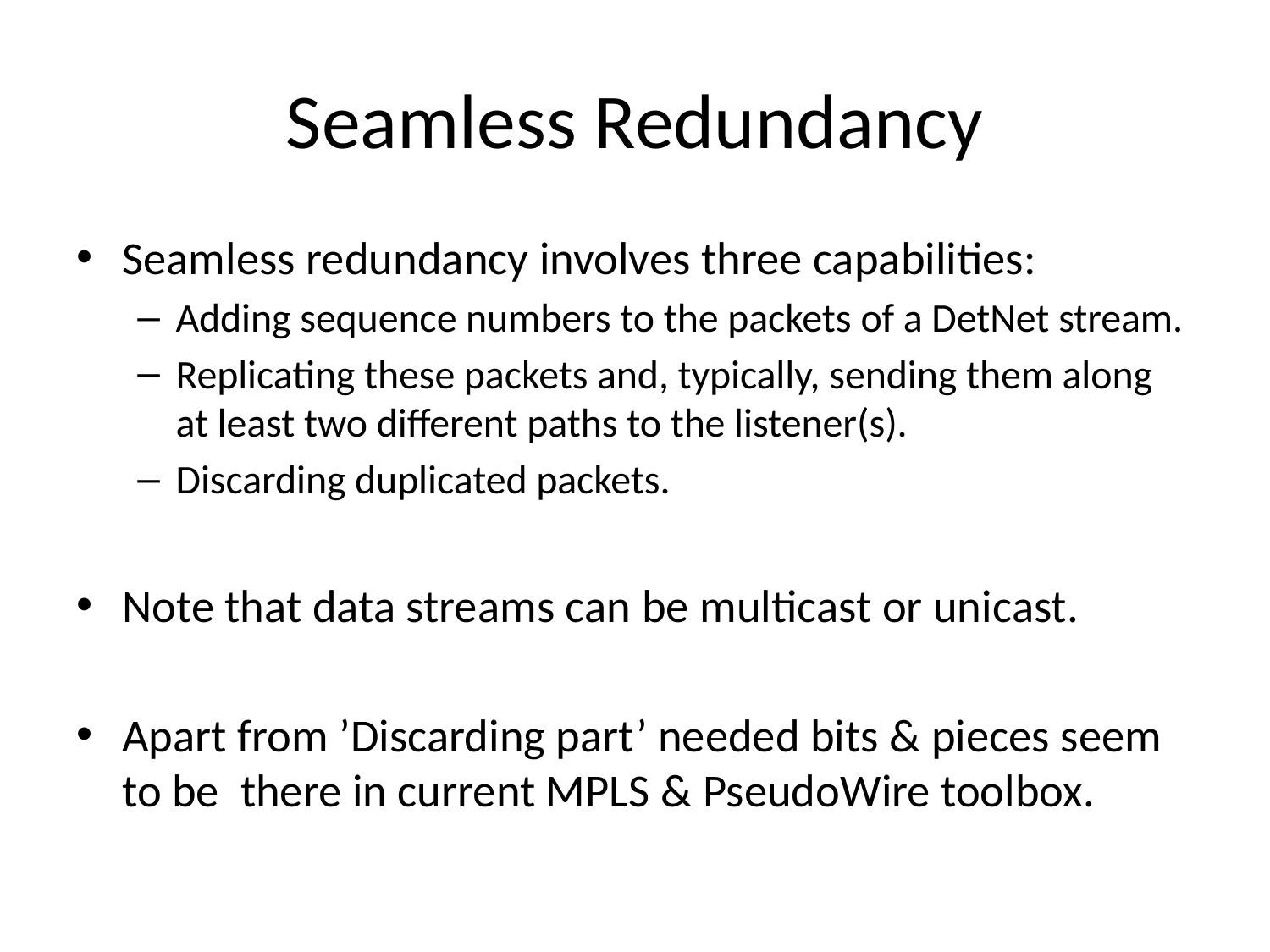

# Seamless Redundancy
Seamless redundancy involves three capabilities:
Adding sequence numbers to the packets of a DetNet stream.
Replicating these packets and, typically, sending them along at least two different paths to the listener(s).
Discarding duplicated packets.

Note that data streams can be multicast or unicast.

Apart from ’Discarding part’ needed bits & pieces seem to be  there in current MPLS & PseudoWire toolbox.